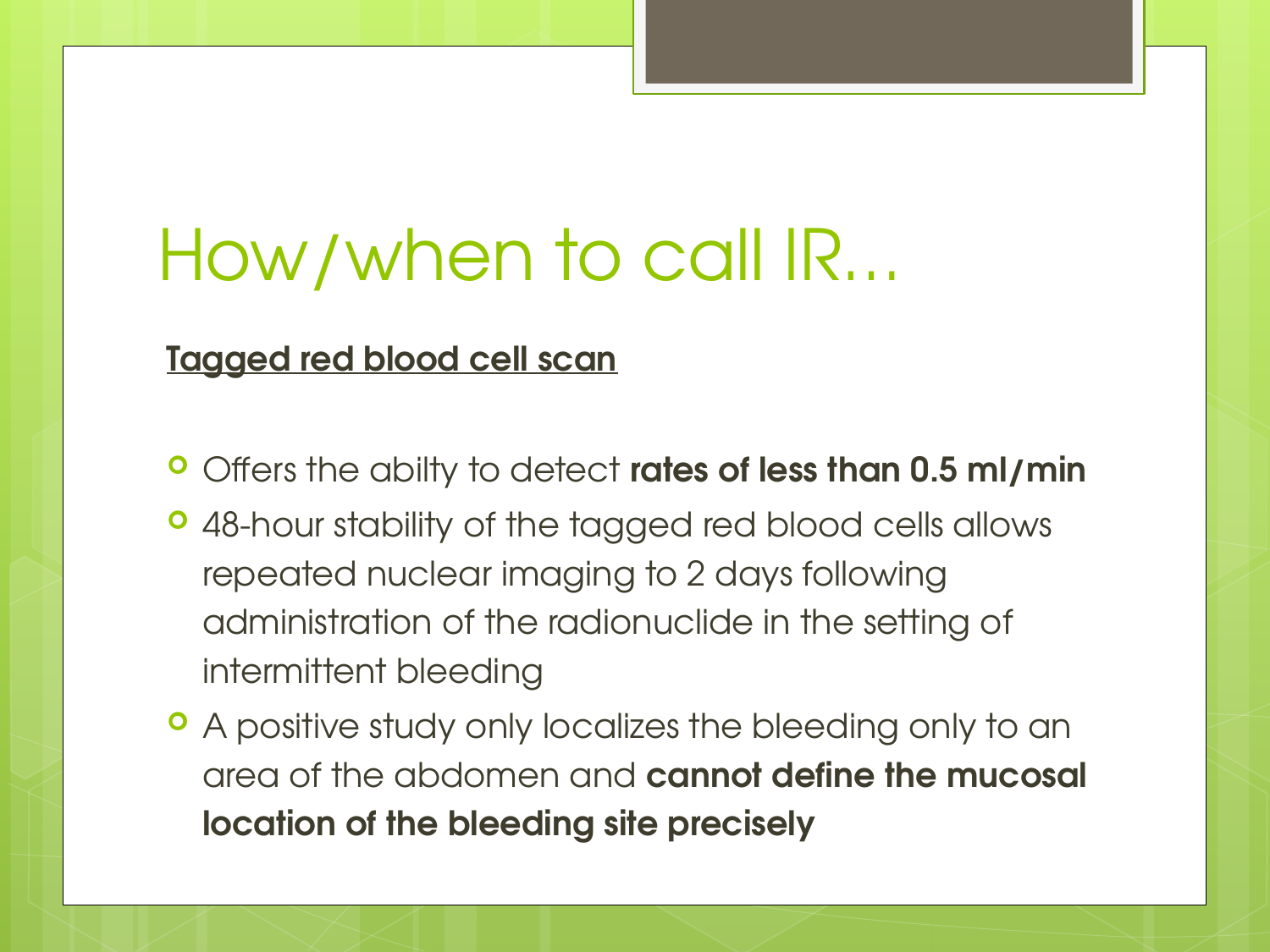

# How/when to call IR…
Tagged red blood cell scan

Offers the abilty to detect rates of less than 0.5 ml/min
48-hour stability of the tagged red blood cells allows repeated nuclear imaging to 2 days following administration of the radionuclide in the setting of intermittent bleeding
A positive study only localizes the bleeding only to an area of the abdomen and cannot define the mucosal location of the bleeding site precisely